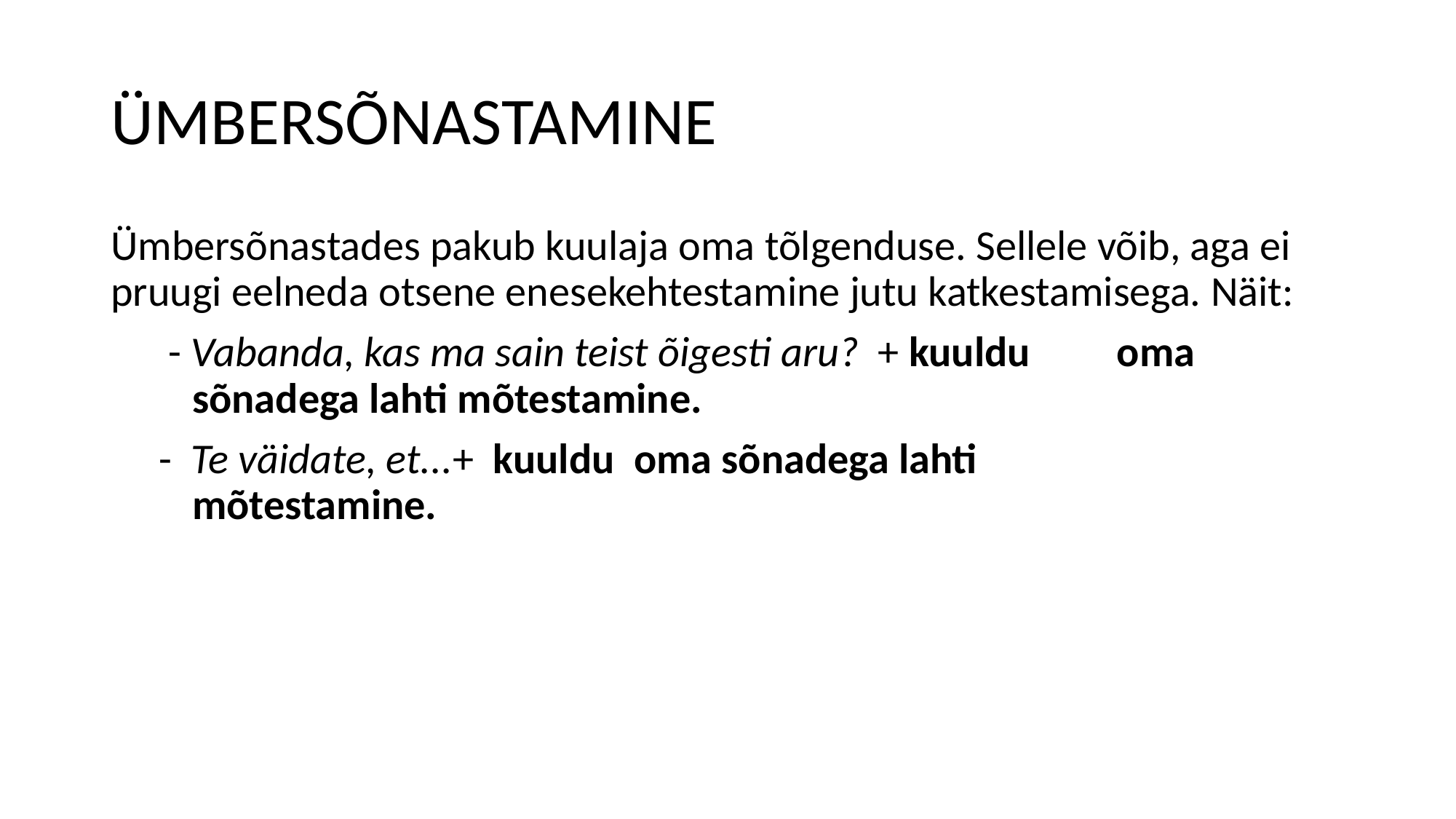

# ÜMBERSÕNASTAMINE
Ümbersõnastades pakub kuulaja oma tõlgenduse. Sellele võib, aga ei pruugi eelneda otsene enesekehtestamine jutu katkestamisega. Näit:
      - Vabanda, kas ma sain teist õigesti aru?  + kuuldu         oma sõnadega lahti mõtestamine.
     -  Te väidate, et...+  kuuldu  oma sõnadega lahti             mõtestamine.